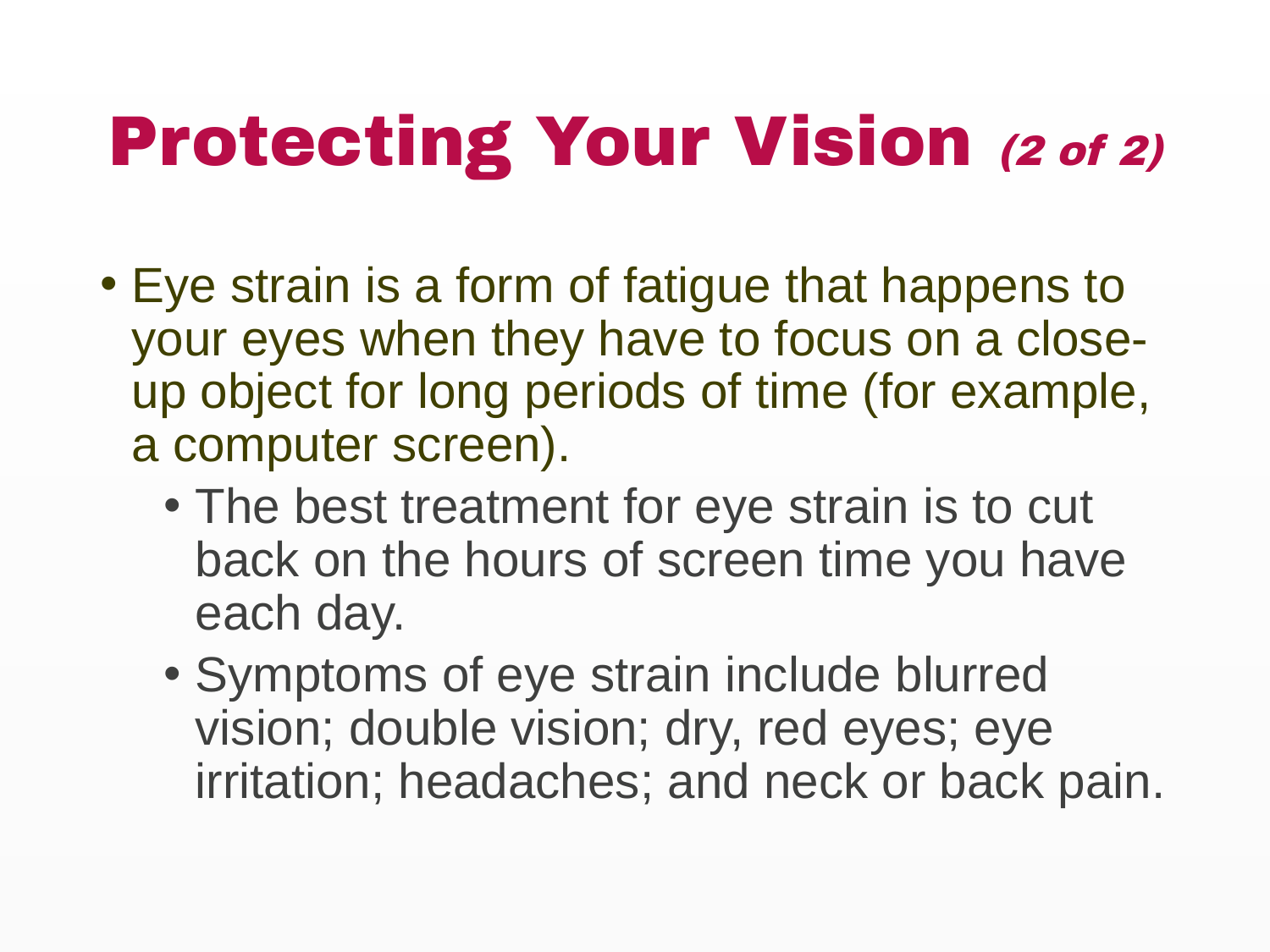

# Protecting Your Vision (2 of 2)
Eye strain is a form of fatigue that happens to your eyes when they have to focus on a close-up object for long periods of time (for example, a computer screen).
The best treatment for eye strain is to cut back on the hours of screen time you have each day.
Symptoms of eye strain include blurred vision; double vision; dry, red eyes; eye irritation; headaches; and neck or back pain.